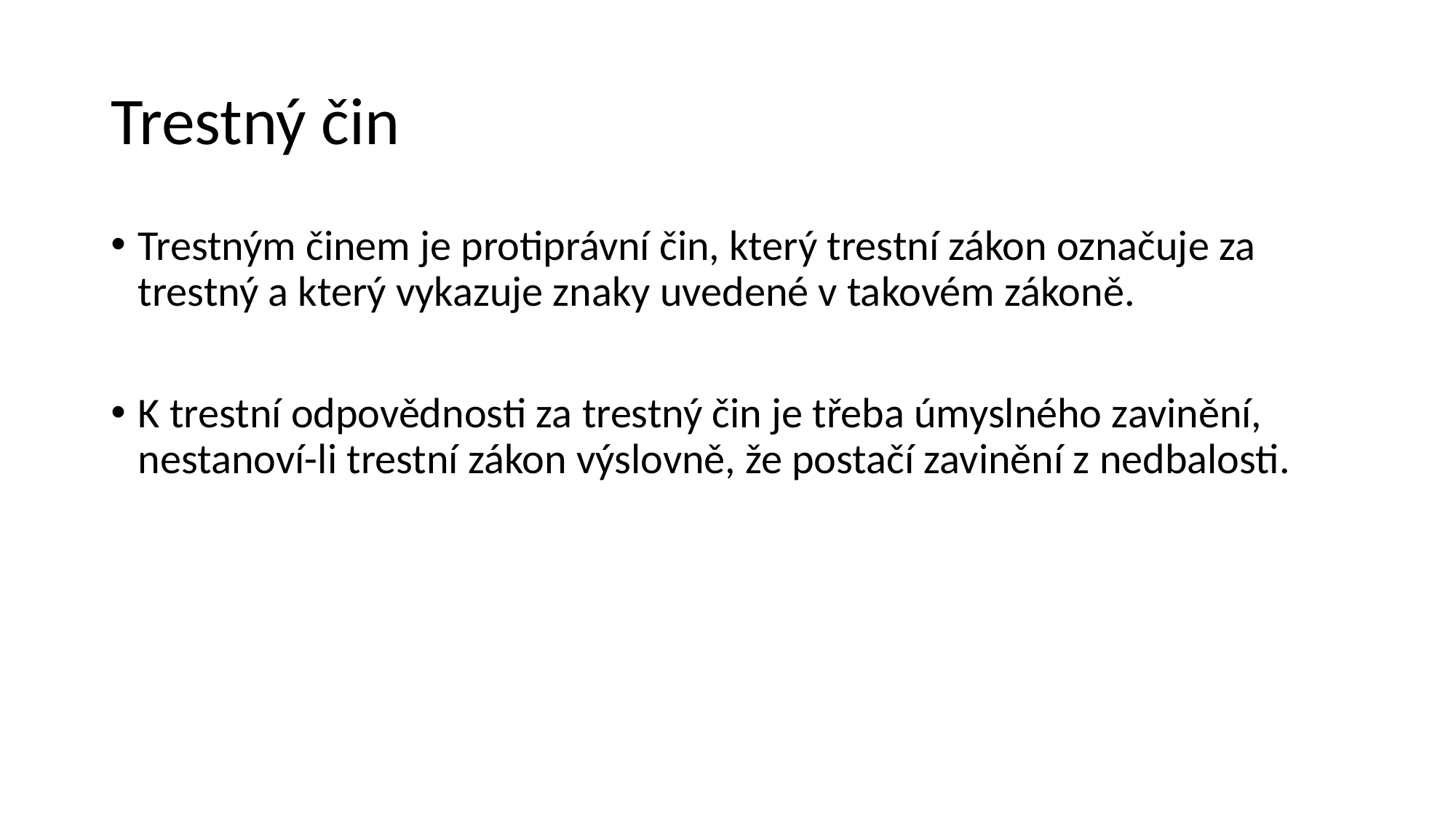

# Trestný čin
Trestným činem je protiprávní čin, který trestní zákon označuje za trestný a který vykazuje znaky uvedené v takovém zákoně.

K trestní odpovědnosti za trestný čin je třeba úmyslného zavinění, nestanoví-li trestní zákon výslovně, že postačí zavinění z nedbalosti.